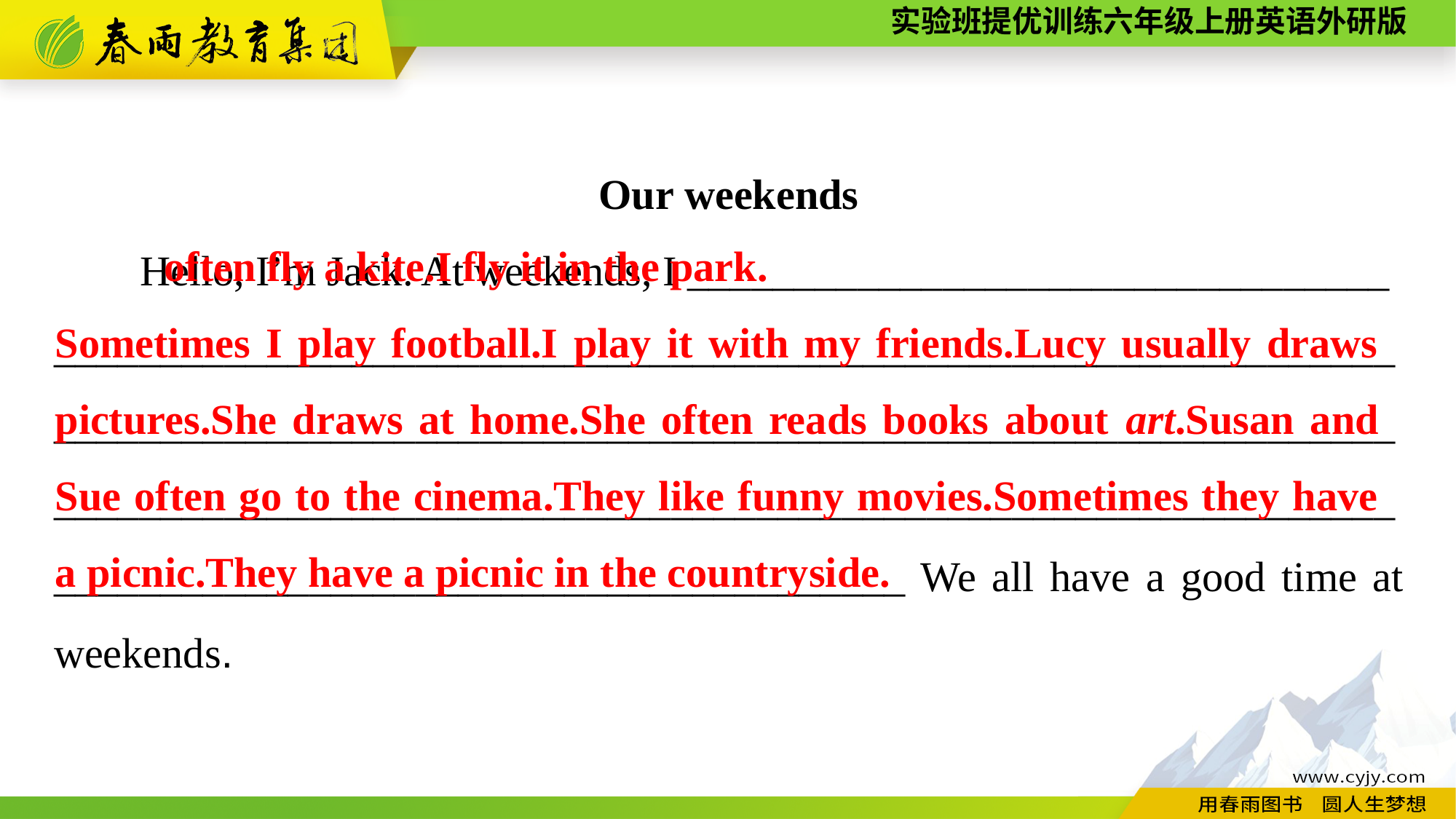

Our weekends
Hello, I’m Jack. At weekends, I _________________________________
_____________________________________________________________________________________________________________________________________________________________________________________________________________________________________ We all have a good time at weekends.
	often fly a kite.I fly it in the park.
Sometimes I play football.I play it with my friends.Lucy usually draws pictures.She draws at home.She often reads books about art.Susan and Sue often go to the cinema.They like funny movies.Sometimes they have a picnic.They have a picnic in the countryside.